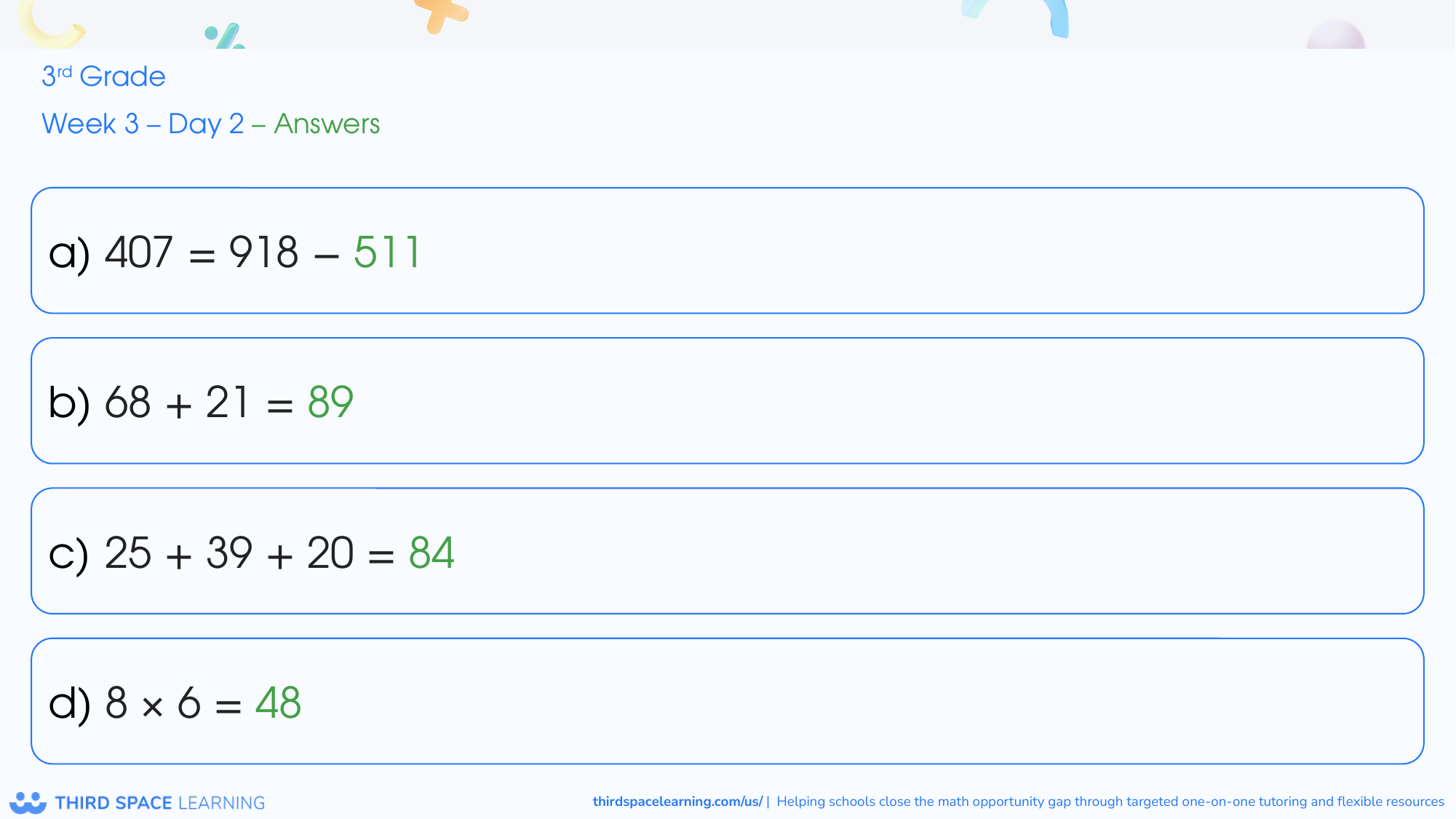

3rd Grade
Week 3 – Day 2 – Answers
407 = 918 − 511
68 + 21 = 89
25 + 39 + 20 = 84
8 × 6 = 48